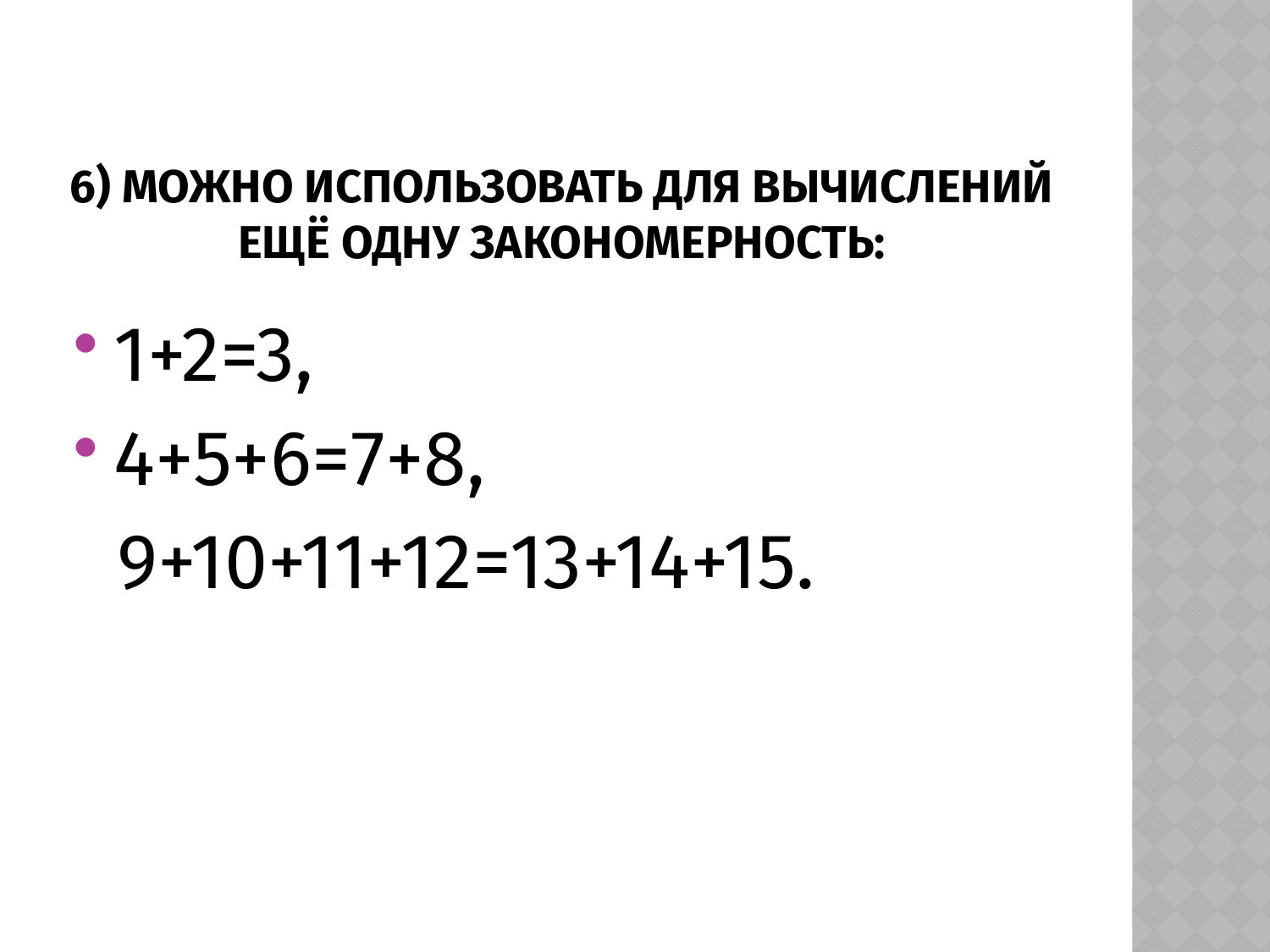

# 6) Можно использовать для вычислений ещё одну закономерность:
1+2=3,
4+5+6=7+8,
  9+10+11+12=13+14+15.